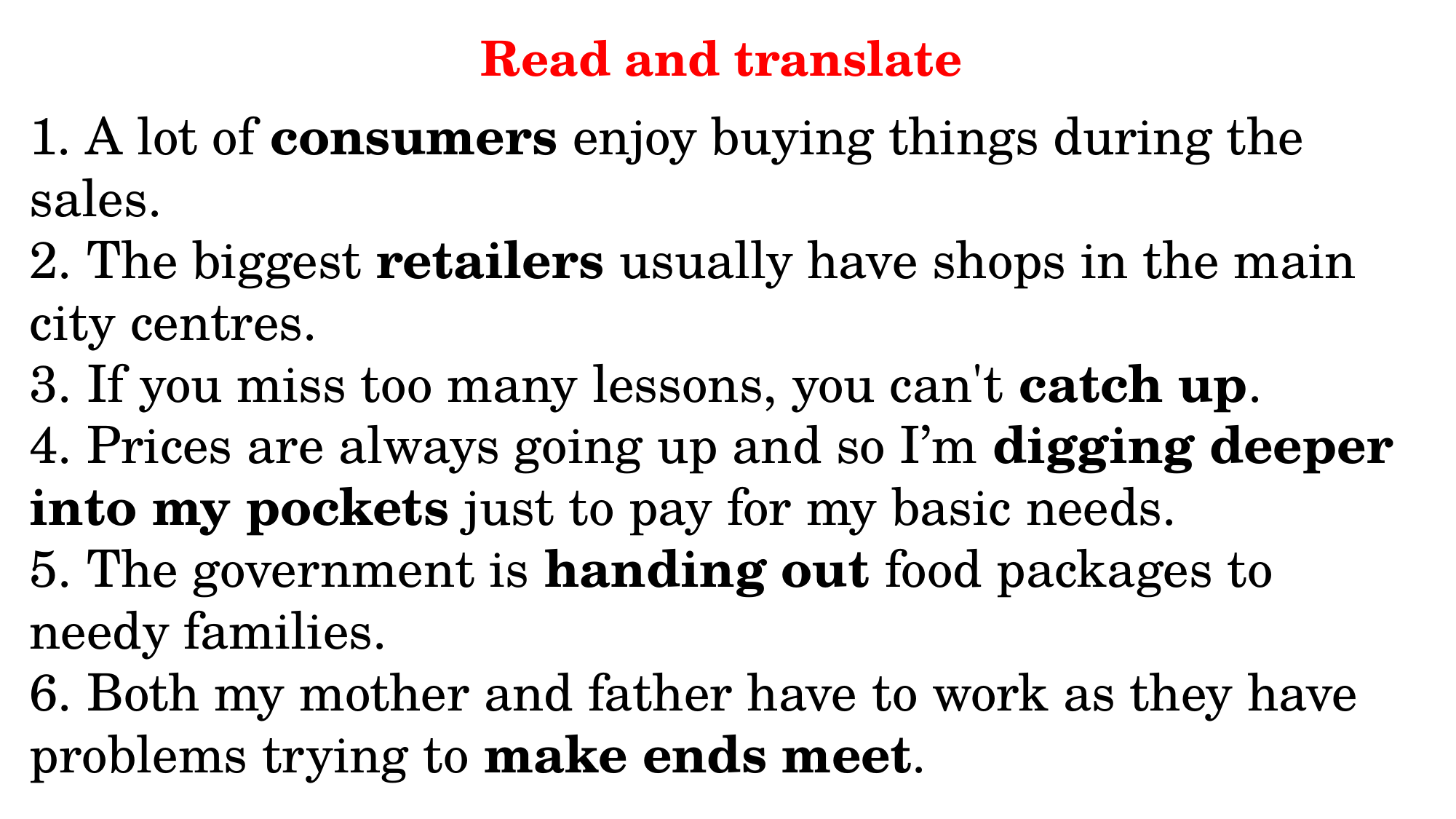

Read and translate
1. A lot of consumers enjoy buying things during the sales.
2. The biggest retailers usually have shops in the main city centres.
3. If you miss too many lessons, you can't catch up.
4. Prices are always going up and so I’m digging deeper into my pockets just to pay for my basic needs.
5. The government is handing out food packages to needy families.
6. Both my mother and father have to work as they have problems trying to make ends meet.